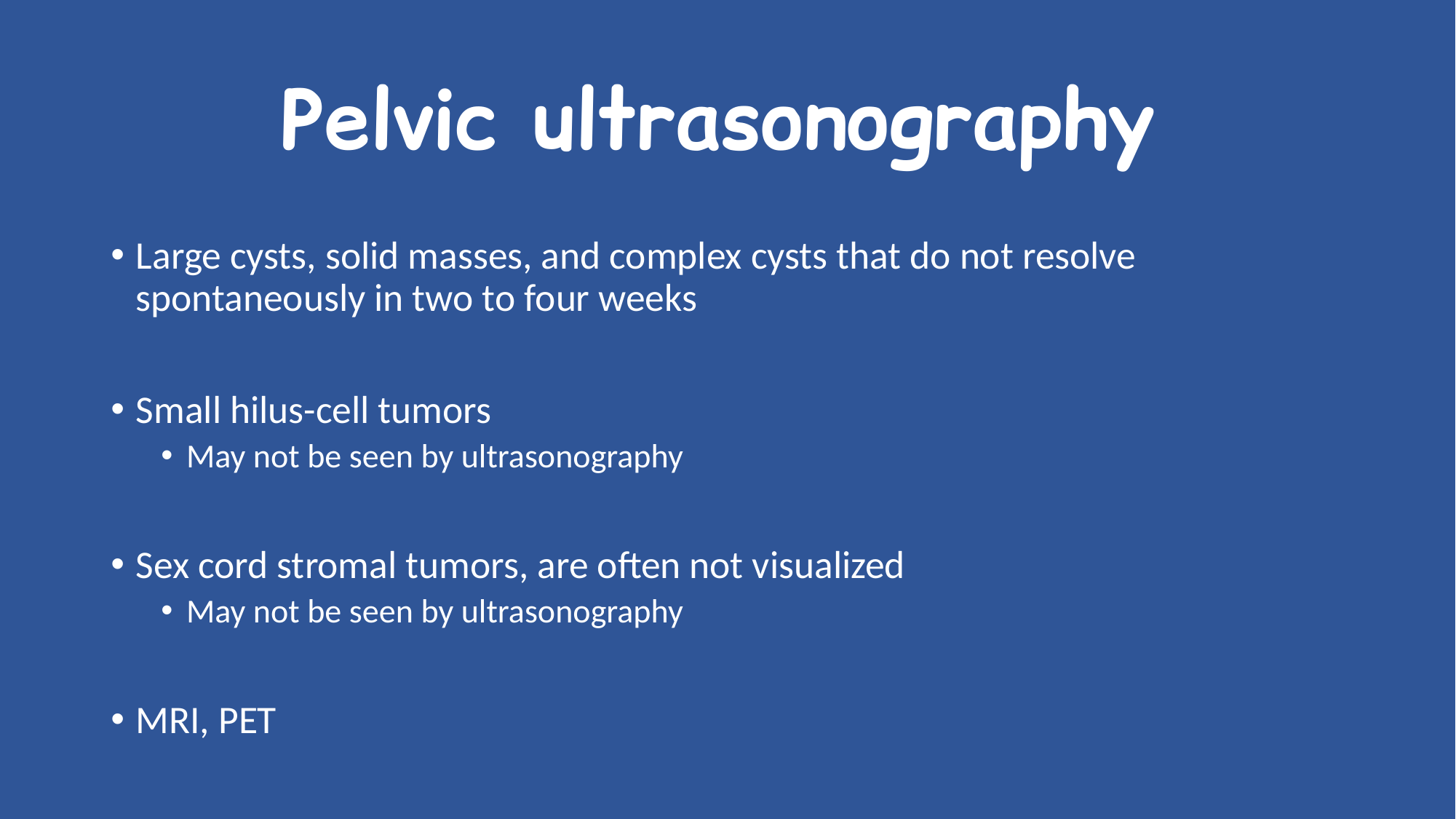

# Pelvic ultrasonography
Large cysts, solid masses, and complex cysts that do not resolve spontaneously in two to four weeks

Small hilus-cell tumors
May not be seen by ultrasonography

Sex cord stromal tumors, are often not visualized
May not be seen by ultrasonography

MRI, PET